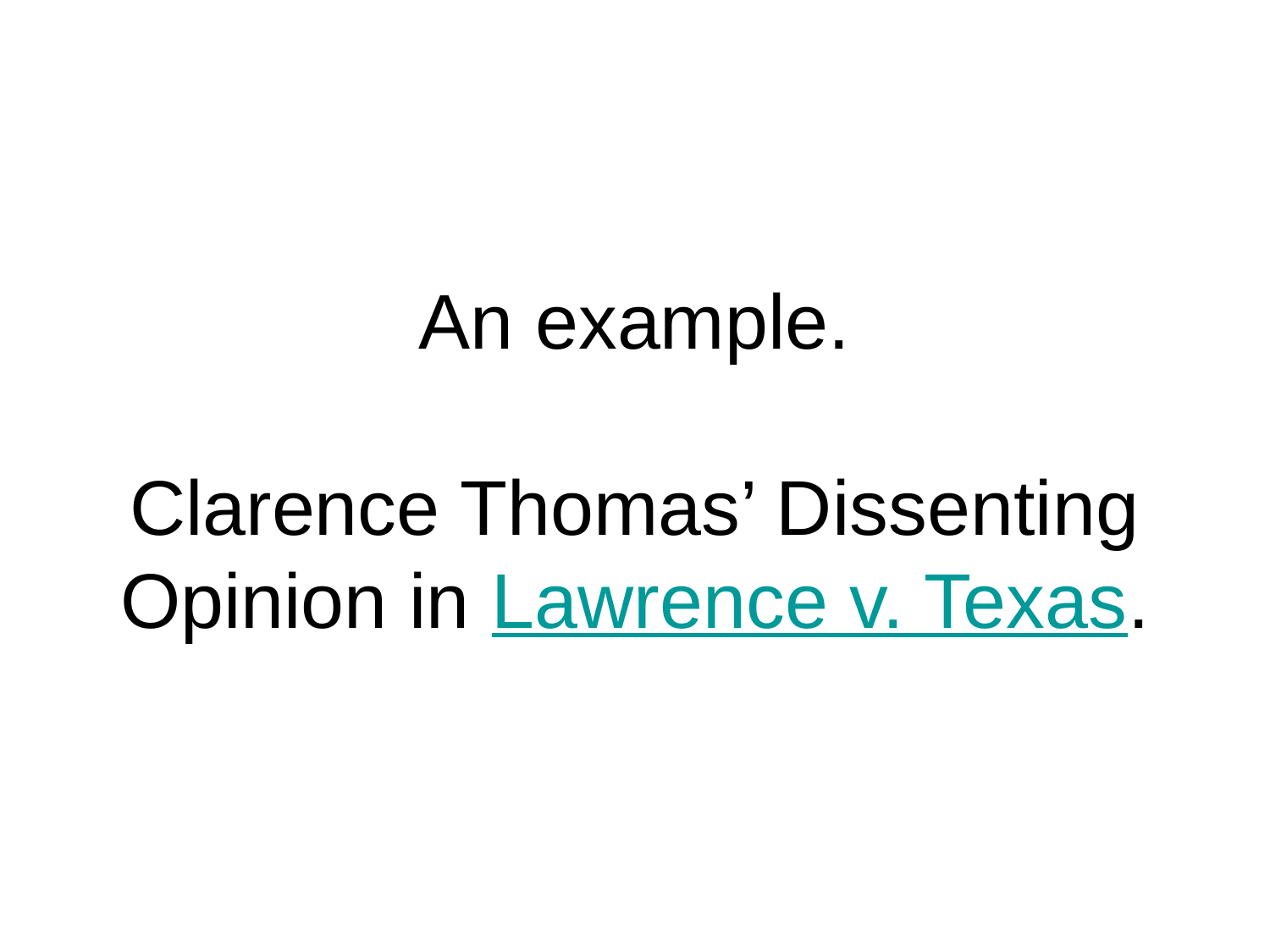

# An example. Clarence Thomas’ Dissenting Opinion in Lawrence v. Texas.